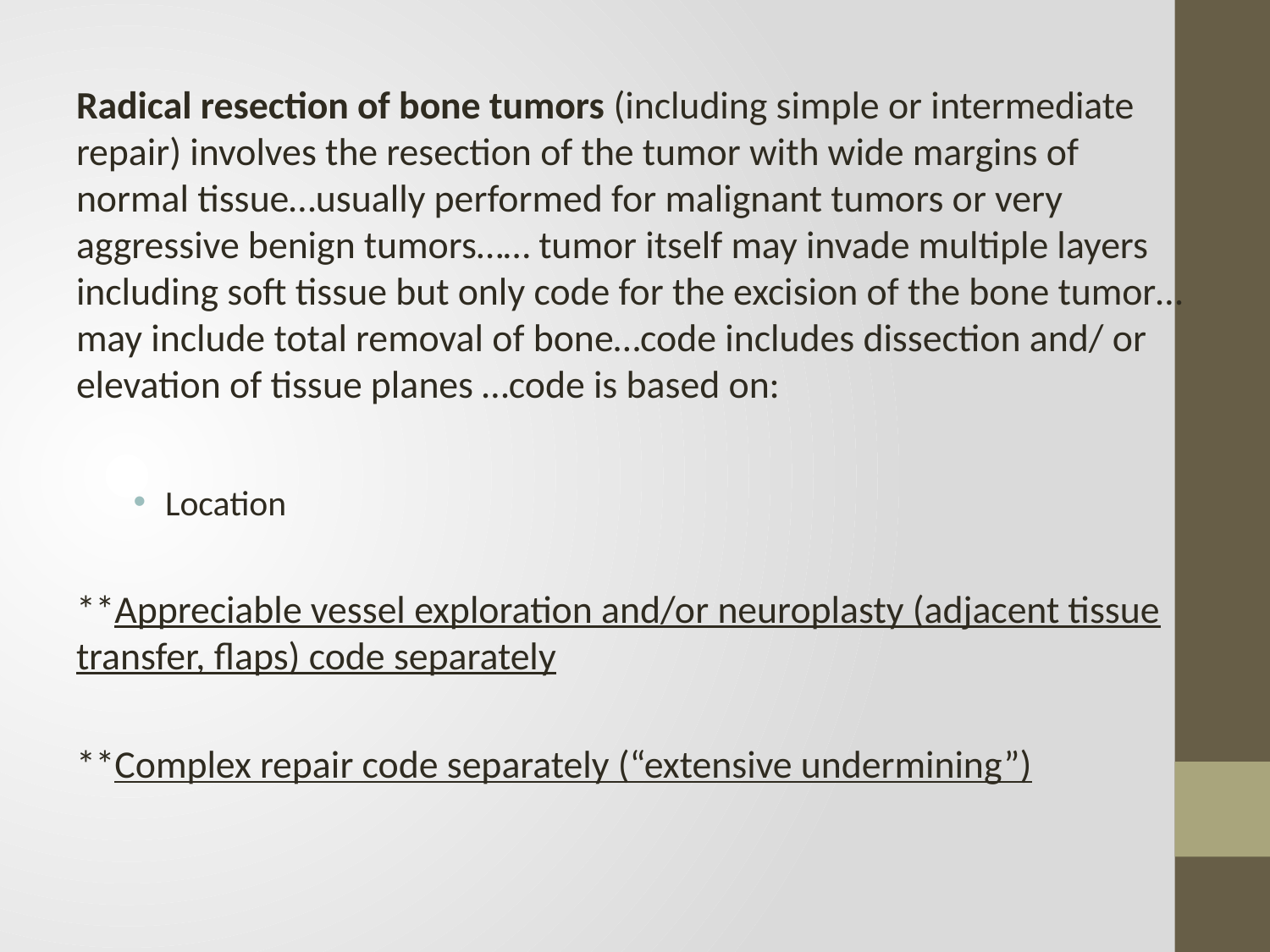

Radical resection of bone tumors (including simple or intermediate repair) involves the resection of the tumor with wide margins of normal tissue…usually performed for malignant tumors or very aggressive benign tumors…… tumor itself may invade multiple layers including soft tissue but only code for the excision of the bone tumor…may include total removal of bone…code includes dissection and/ or elevation of tissue planes …code is based on:

Location

**Appreciable vessel exploration and/or neuroplasty (adjacent tissue transfer, flaps) code separately

**Complex repair code separately (“extensive undermining”)